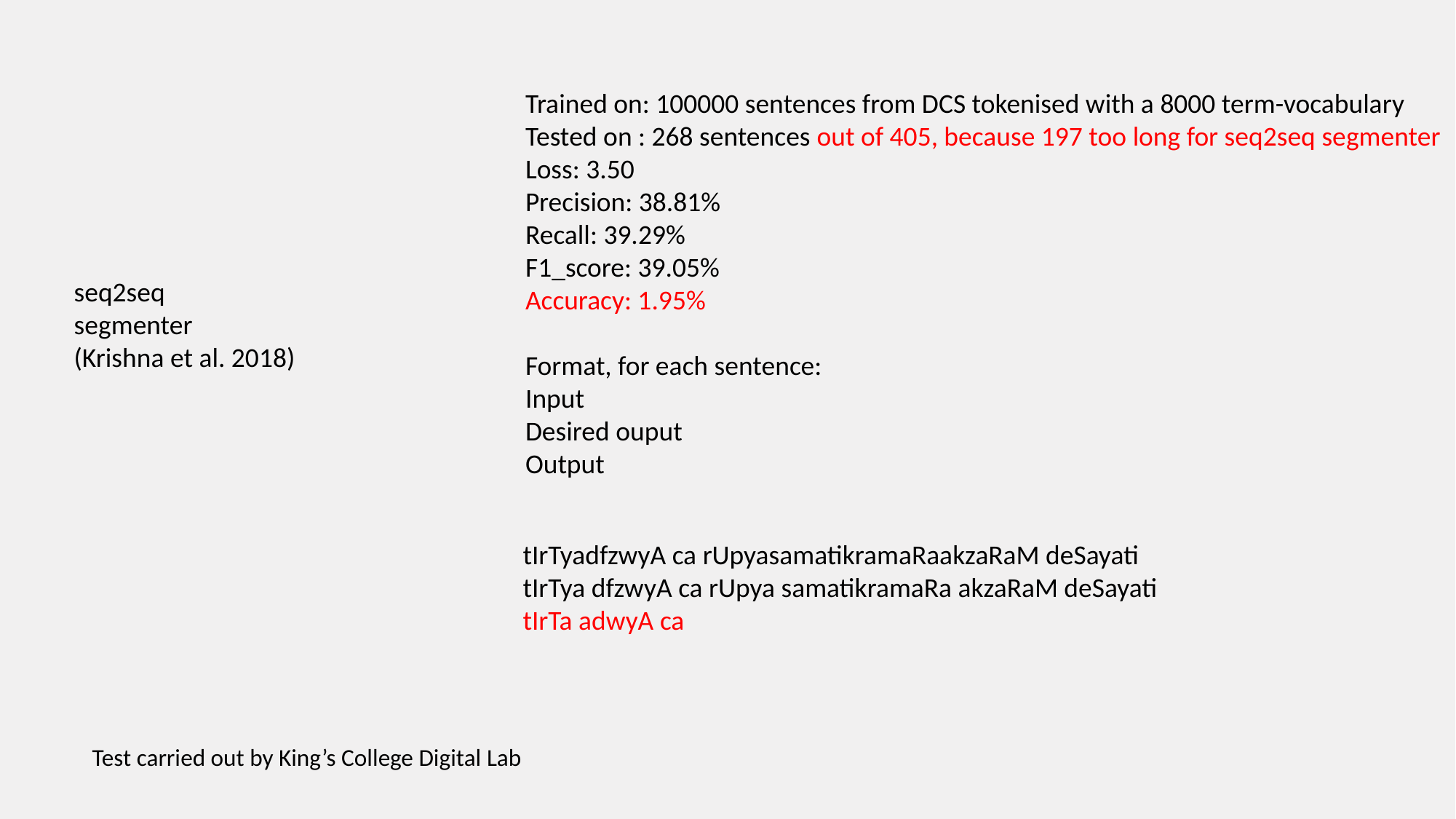

Trained on: 100000 sentences from DCS tokenised with a 8000 term-vocabulary
Tested on : 268 sentences out of 405, because 197 too long for seq2seq segmenter
Loss: 3.50
Precision: 38.81%
Recall: 39.29%
F1_score: 39.05%
Accuracy: 1.95%

Format, for each sentence:
Input
Desired ouput
Output
seq2seq
segmenter
(Krishna et al. 2018)
tIrTyadfzwyA ca rUpyasamatikramaRaakzaRaM deSayati
tIrTya dfzwyA ca rUpya samatikramaRa akzaRaM deSayati
tIrTa adwyA ca
Test carried out by King’s College Digital Lab